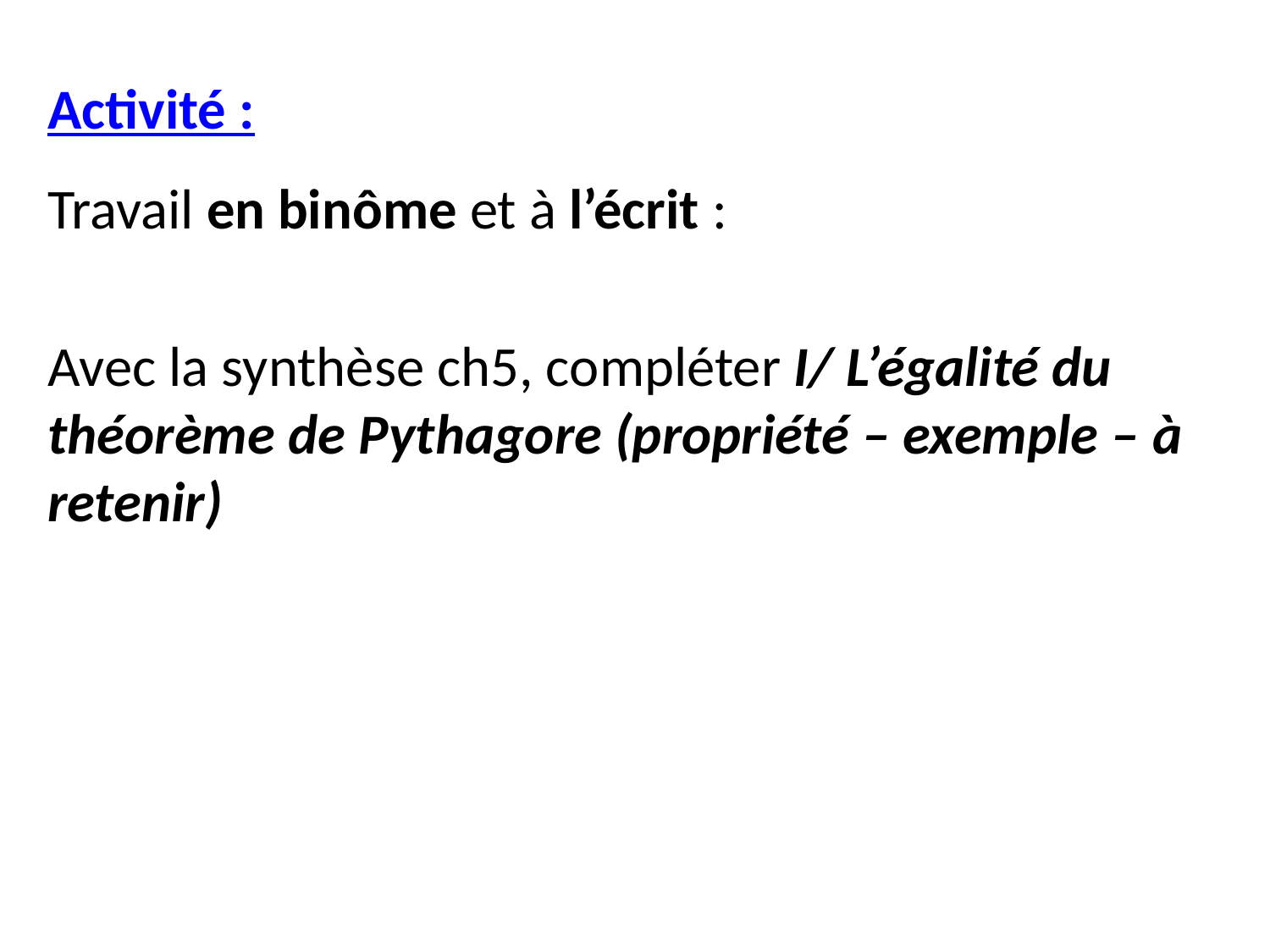

Activité :
Travail en binôme et à l’écrit :

Avec la synthèse ch5, compléter I/ L’égalité du théorème de Pythagore (propriété – exemple – à retenir)